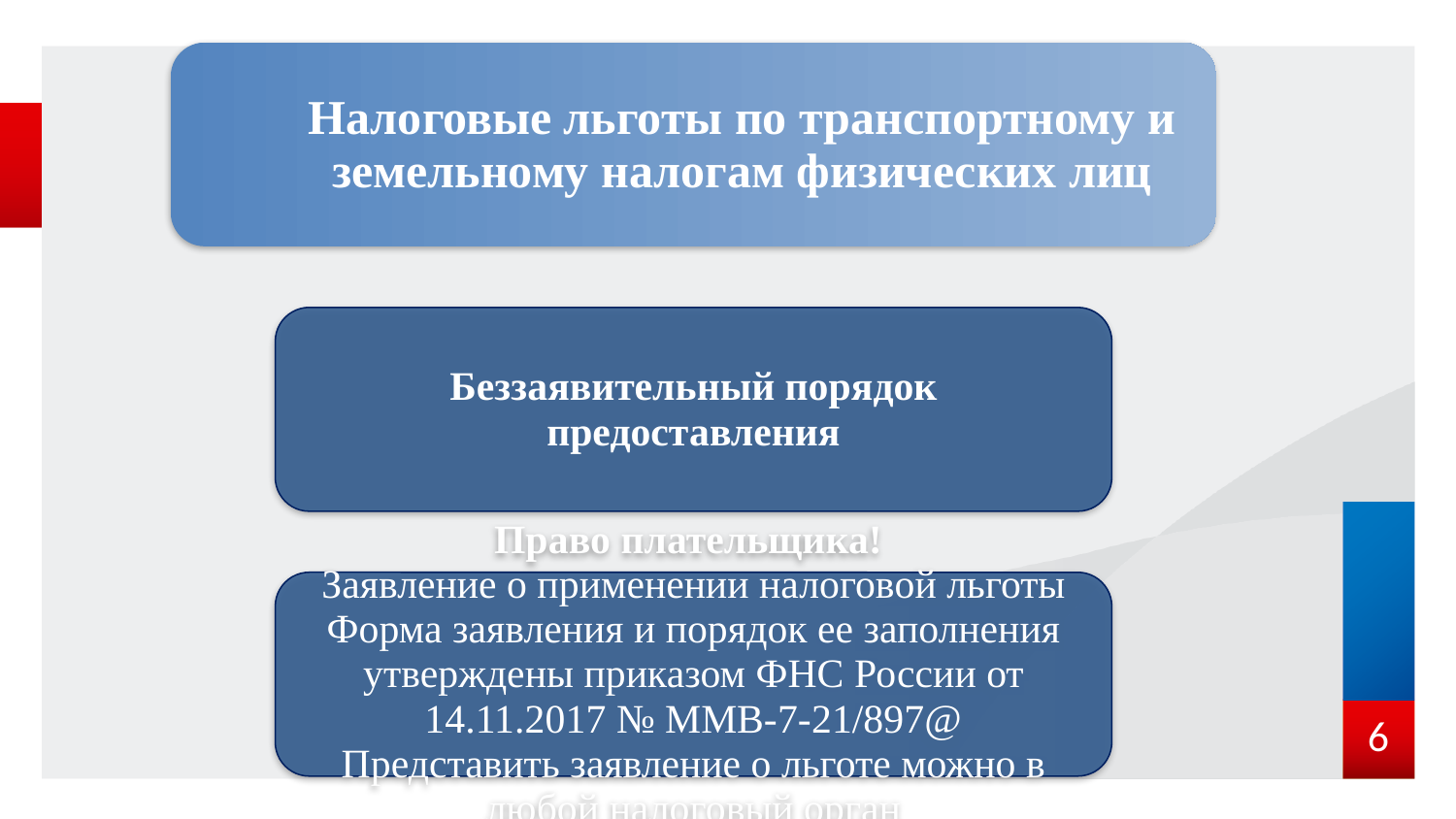

Налоговые льготы по транспортному и
        земельному налогам физических лиц
Беззаявительный порядок предоставления
Право плательщика!
Заявление о применении налоговой льготы
Форма заявления и порядок ее заполнения утверждены приказом ФНС России от 14.11.2017 № ММВ-7-21/897@
6